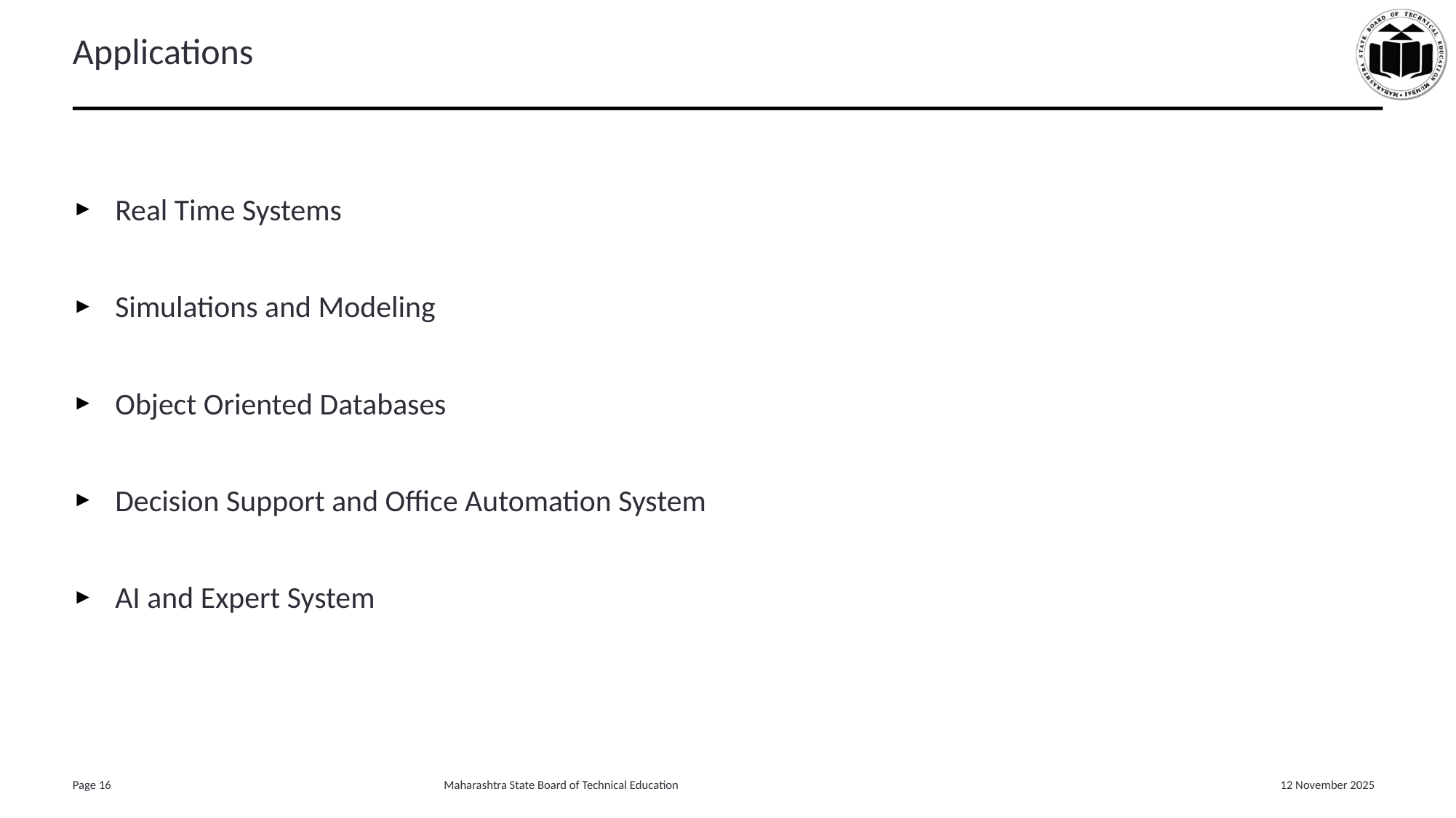

# Applications
Real Time Systems
Simulations and Modeling
Object Oriented Databases
Decision Support and Office Automation System
AI and Expert System